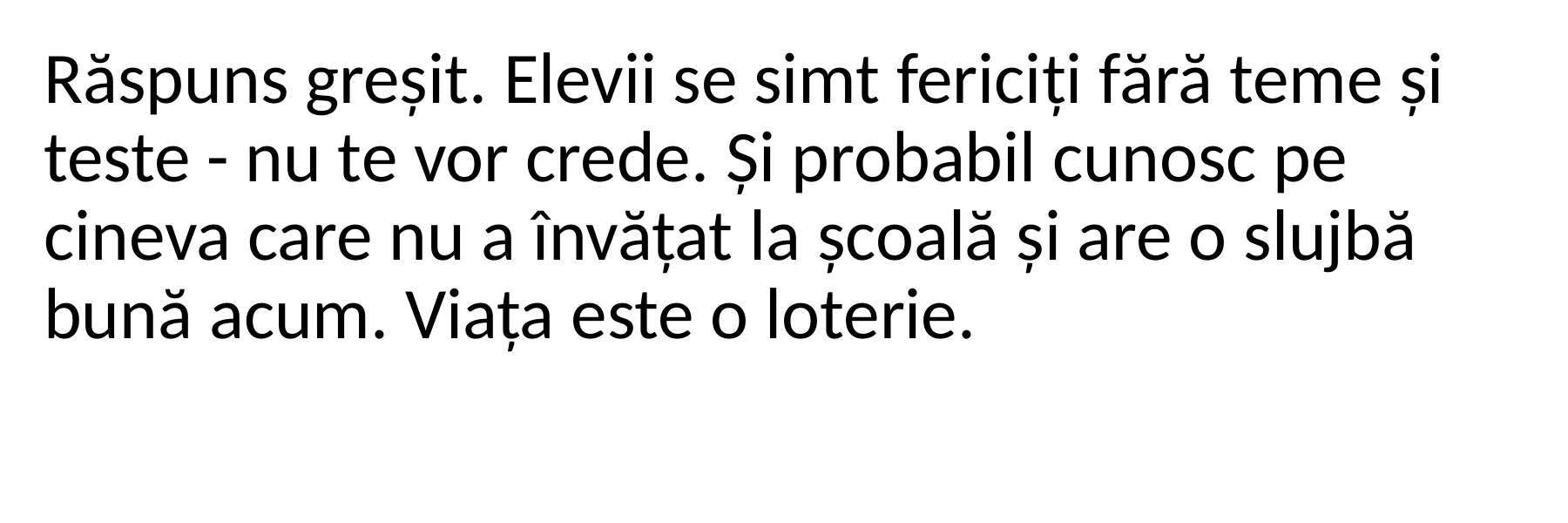

Răspuns greșit. Elevii se simt fericiți fără teme și teste - nu te vor crede. Și probabil cunosc pe cineva care nu a învățat la școală și are o slujbă bună acum. Viața este o loterie.